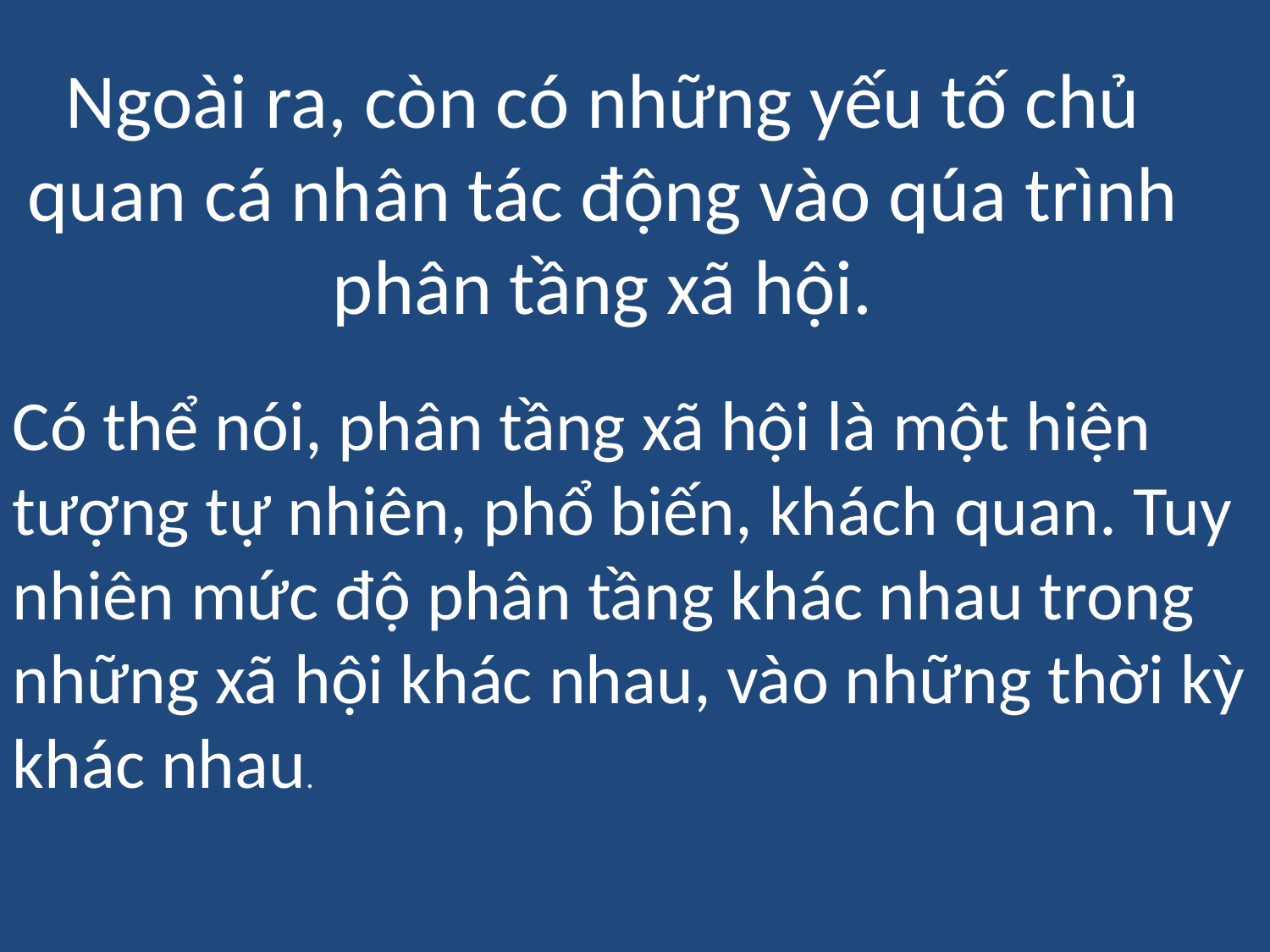

# Ngoài ra, còn có những yếu tố chủ quan cá nhân tác động vào qúa trình phân tầng xã hội.
Có thể nói, phân tầng xã hội là một hiện tượng tự nhiên, phổ biến, khách quan. Tuy nhiên mức độ phân tầng khác nhau trong những xã hội khác nhau, vào những thời kỳ khác nhau.